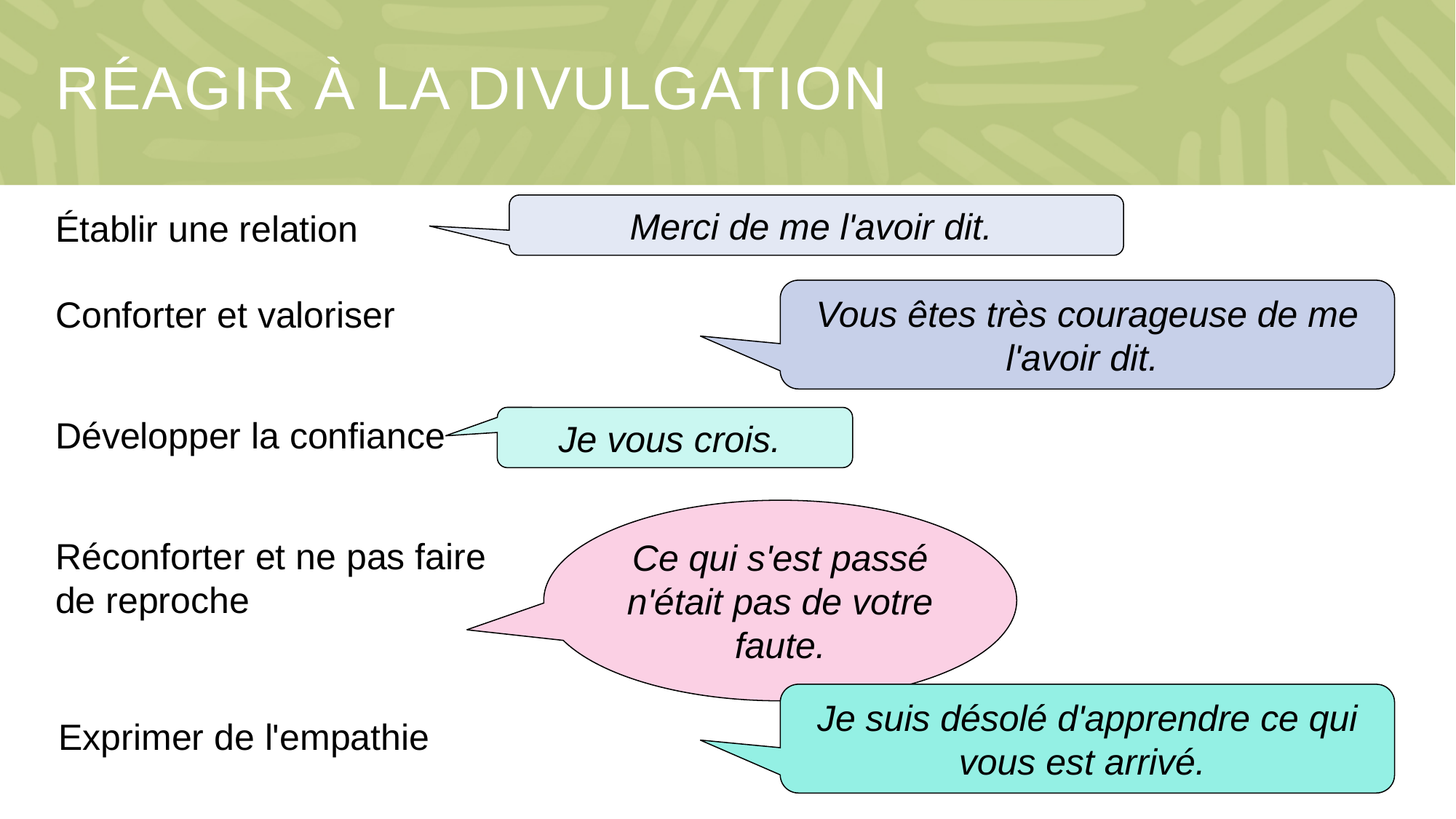

# RÉAGIR À LA DIVULGATION
Merci de me l'avoir dit.
Établir une relation
Vous êtes très courageuse de me l'avoir dit.
Conforter et valoriser
Développer la confiance
Je vous crois.
Ce qui s'est passé n'était pas de votre faute.
Réconforter et ne pas faire de reproche
Je suis désolé d'apprendre ce qui vous est arrivé.
Exprimer de l'empathie